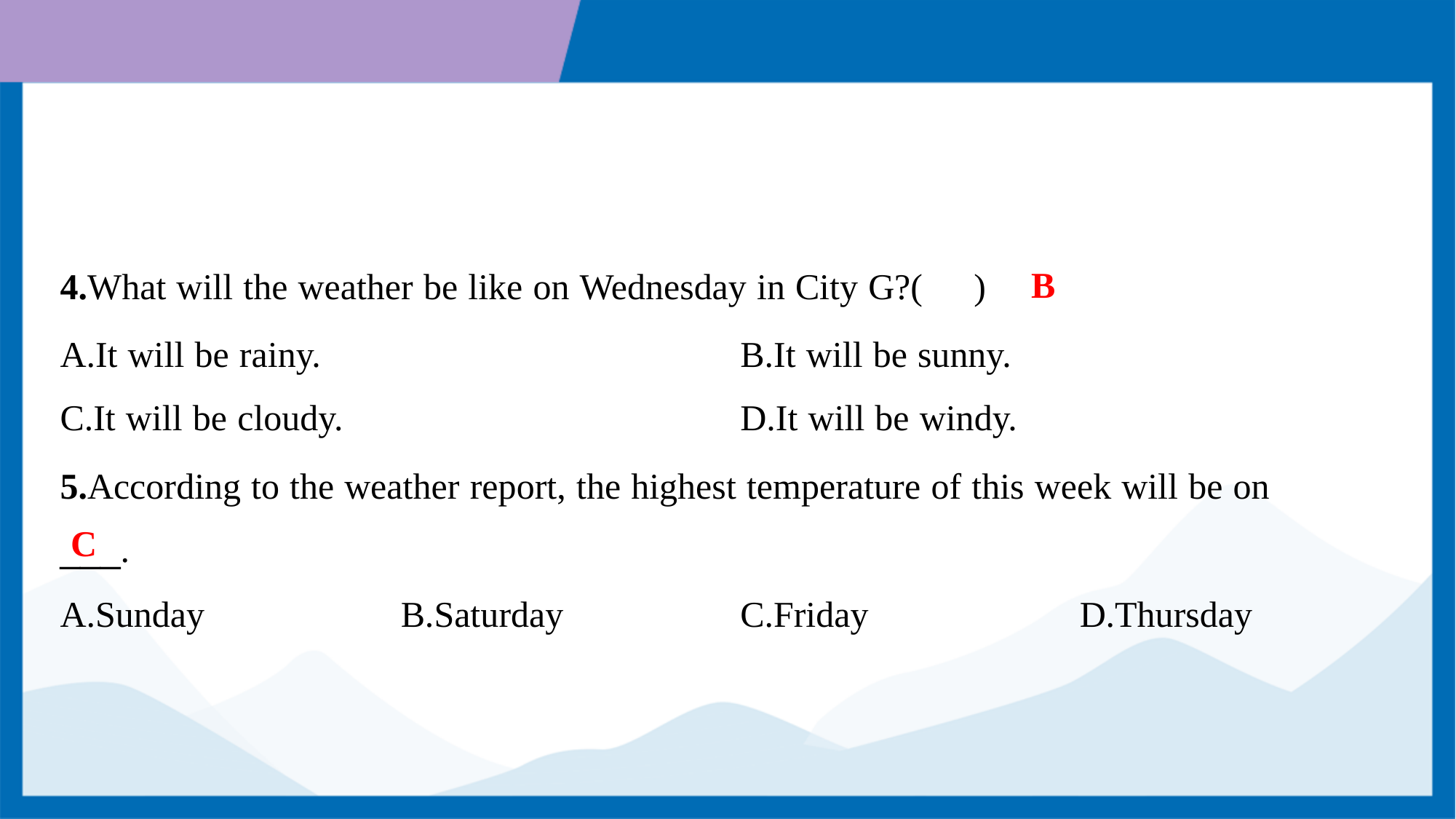

B
4.What will the weather be like on Wednesday in City G?(     )
A.It will be rainy.	B.It will be sunny.
C.It will be cloudy.	D.It will be windy.
5.According to the weather report, the highest temperature of this week will be on
___.
C
A.Sunday	B.Saturday	C.Friday	D.Thursday